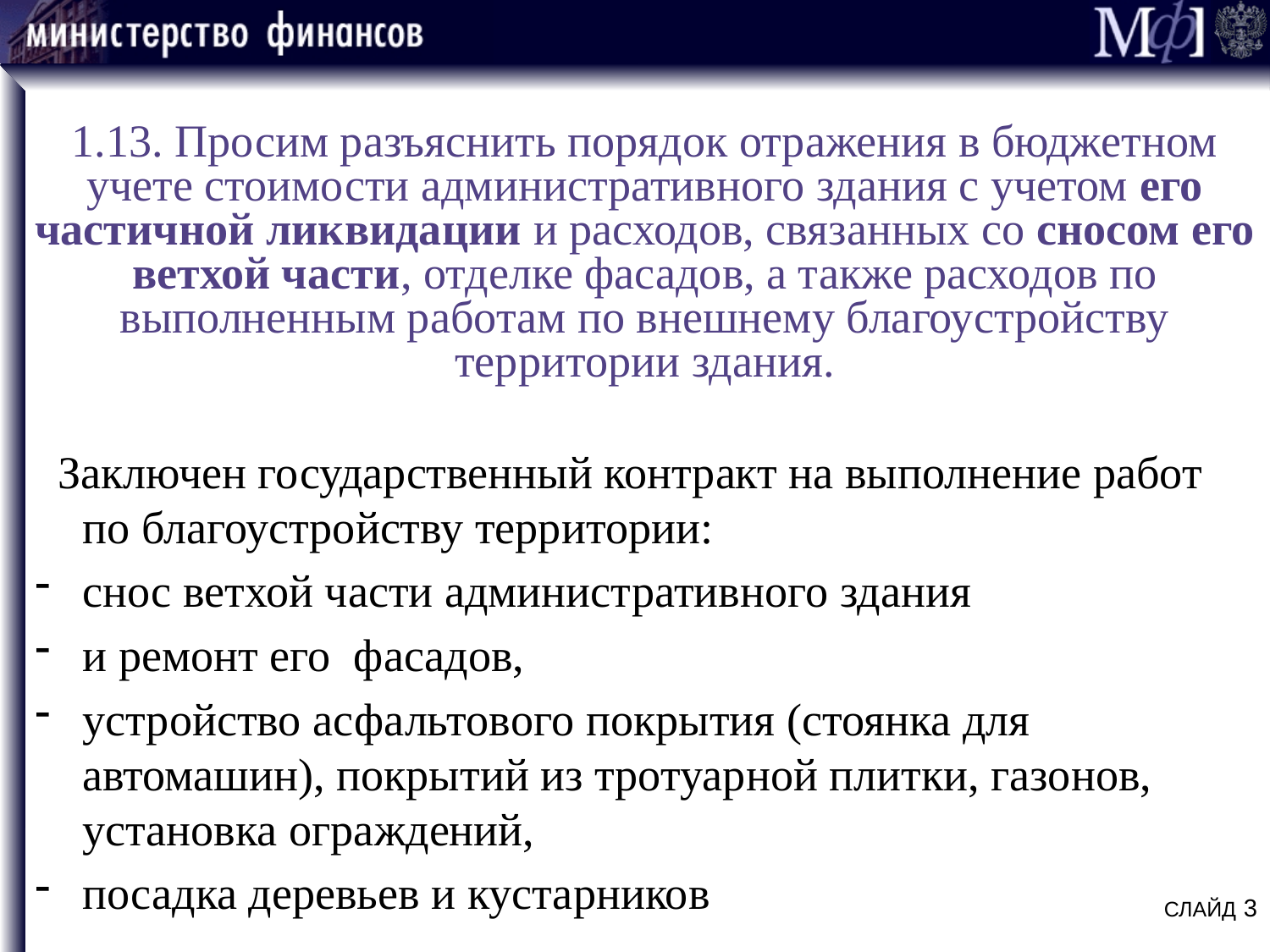

# 1.13. Просим разъяснить порядок отражения в бюджетном учете стоимости административного здания с учетом его частичной ликвидации и расходов, связанных со сносом его ветхой части, отделке фасадов, а также расходов по выполненным работам по внешнему благоустройству территории здания.
  Заключен государственный контракт на выполнение работ по благоустройству территории:
снос ветхой части административного здания
и ремонт его  фасадов,
устройство асфальтового покрытия (стоянка для автомашин), покрытий из тротуарной плитки, газонов, установка ограждений,
посадка деревьев и кустарников
СЛАЙД 3